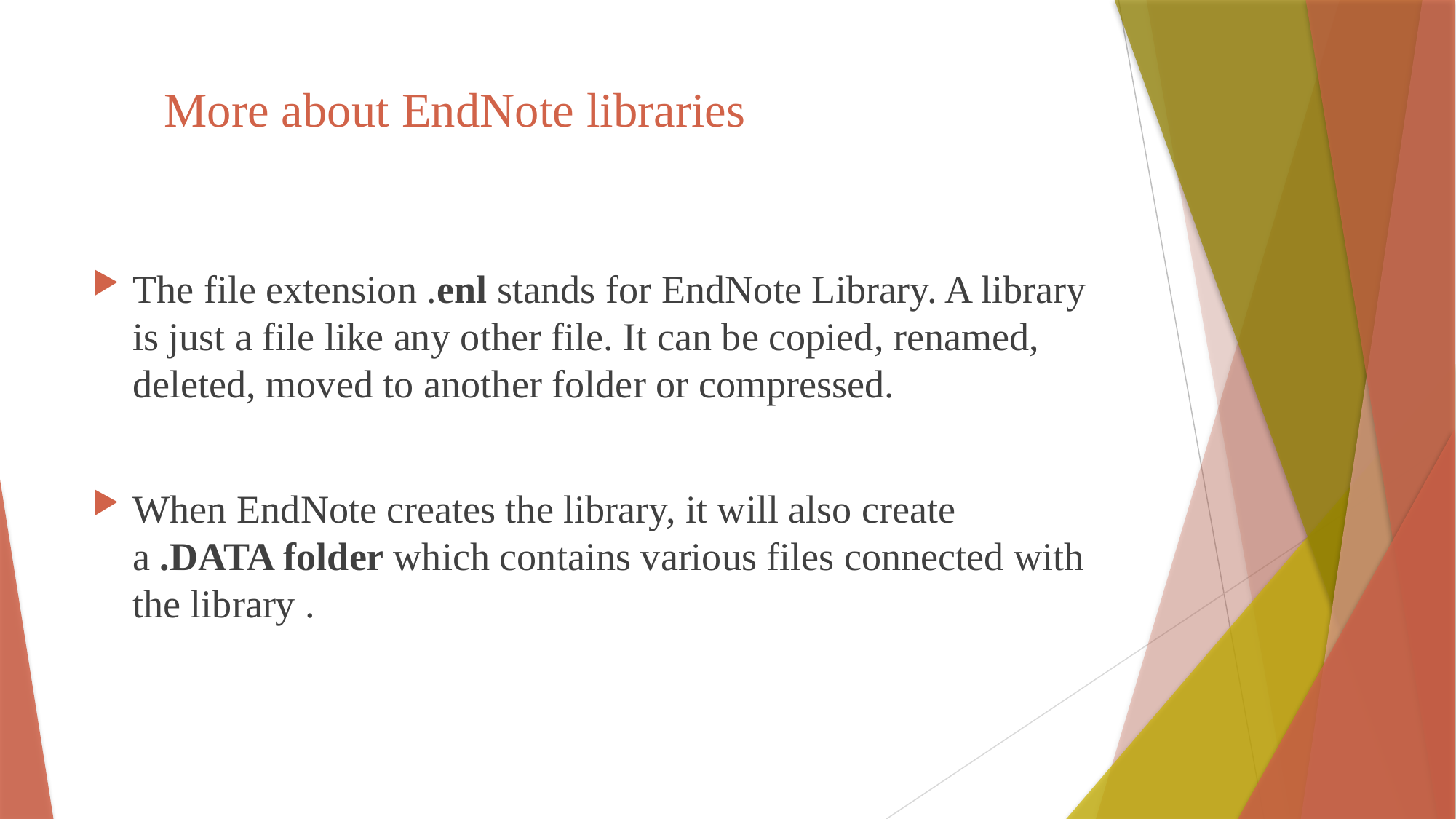

# More about EndNote libraries
The file extension .enl stands for EndNote Library. A library is just a file like any other file. It can be copied, renamed, deleted, moved to another folder or compressed.

When EndNote creates the library, it will also create a .DATA folder which contains various files connected with the library .